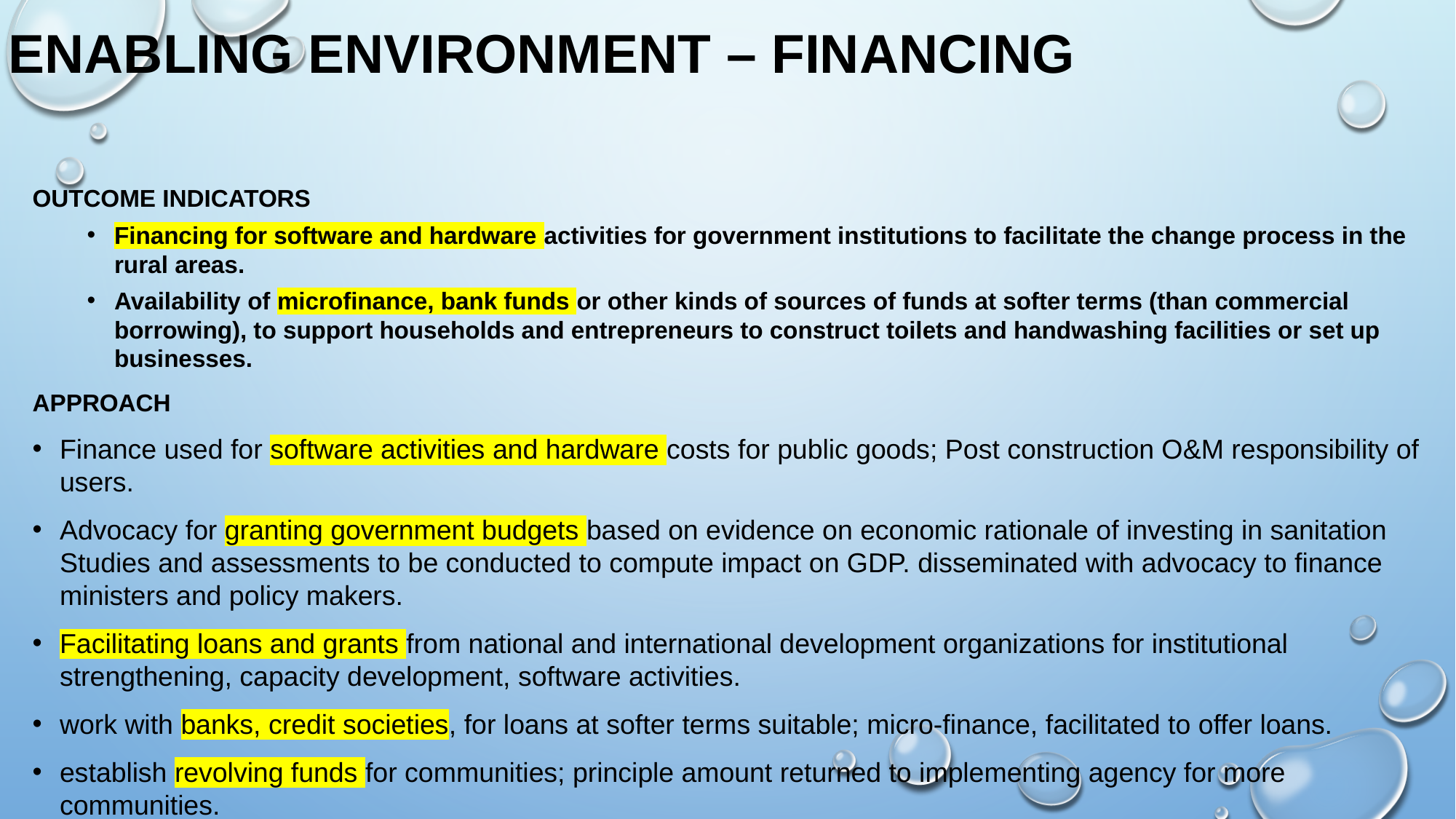

# Enabling environment – financing
Outcome indicators
Financing for software and hardware activities for government institutions to facilitate the change process in the rural areas.
Availability of microfinance, bank funds or other kinds of sources of funds at softer terms (than commercial borrowing), to support households and entrepreneurs to construct toilets and handwashing facilities or set up businesses.
Approach
Finance used for software activities and hardware costs for public goods; Post construction O&M responsibility of users.
Advocacy for granting government budgets based on evidence on economic rationale of investing in sanitation Studies and assessments to be conducted to compute impact on GDP. disseminated with advocacy to finance ministers and policy makers.
Facilitating loans and grants from national and international development organizations for institutional strengthening, capacity development, software activities.
work with banks, credit societies, for loans at softer terms suitable; micro-finance, facilitated to offer loans.
establish revolving funds for communities; principle amount returned to implementing agency for more communities.
facilitate credit to private entrepreneurs to set up sanitation businesses; also offer interest credit based on performance criteria.
Costs
TBD